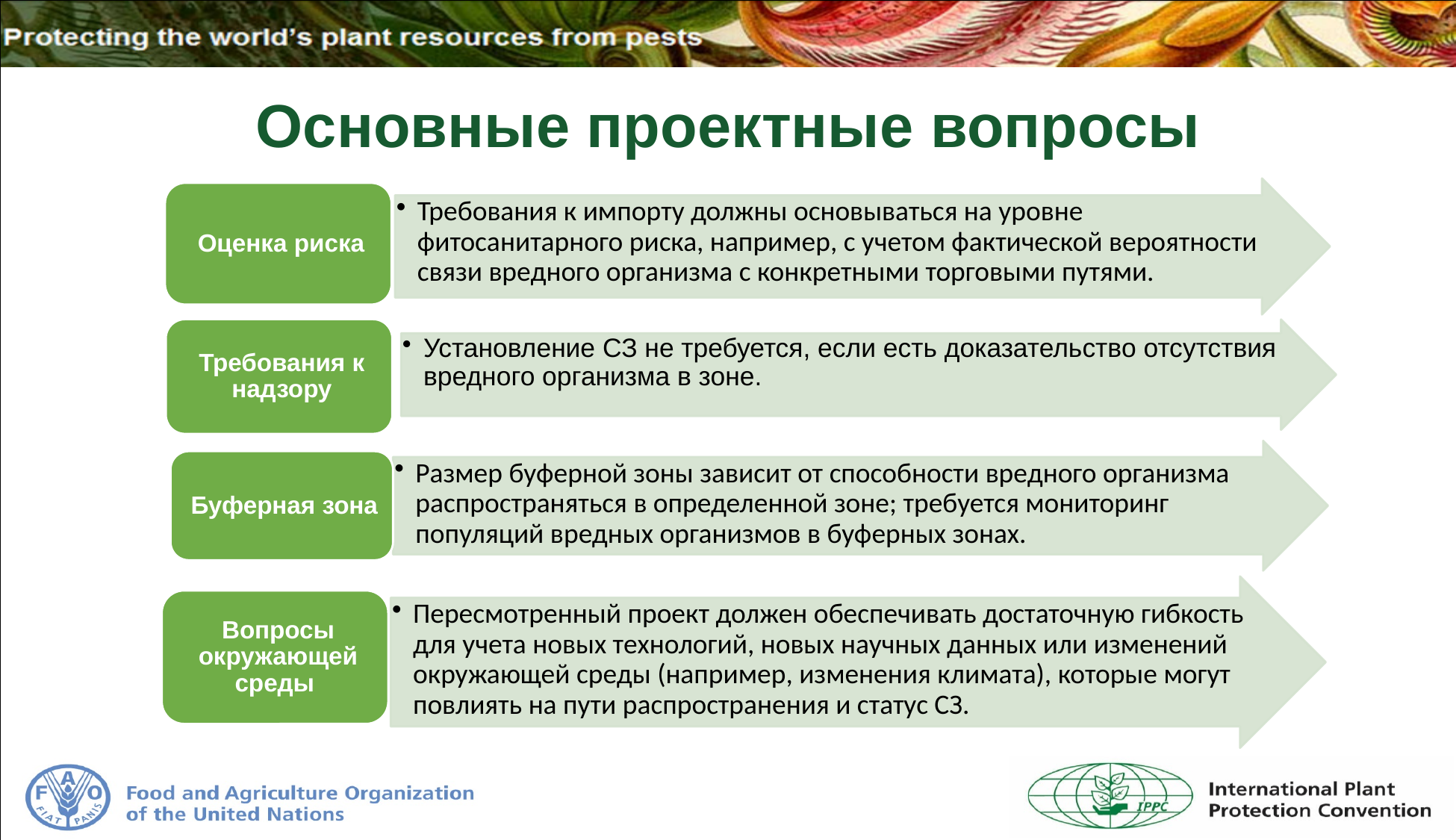

Основные проектные вопросы
Требования к импорту должны основываться на уровне фитосанитарного риска, например, с учетом фактической вероятности связи вредного организма с конкретными торговыми путями.
Оценка риска
Установление СЗ не требуется, если есть доказательство отсутствия вредного организма в зоне.
Требования к надзору
Размер буферной зоны зависит от способности вредного организма распространяться в определенной зоне; требуется мониторинг популяций вредных организмов в буферных зонах.
Буферная зона
Пересмотренный проект должен обеспечивать достаточную гибкость для учета новых технологий, новых научных данных или изменений окружающей среды (например, изменения климата), которые могут повлиять на пути распространения и статус СЗ.
Вопросы окружающей среды